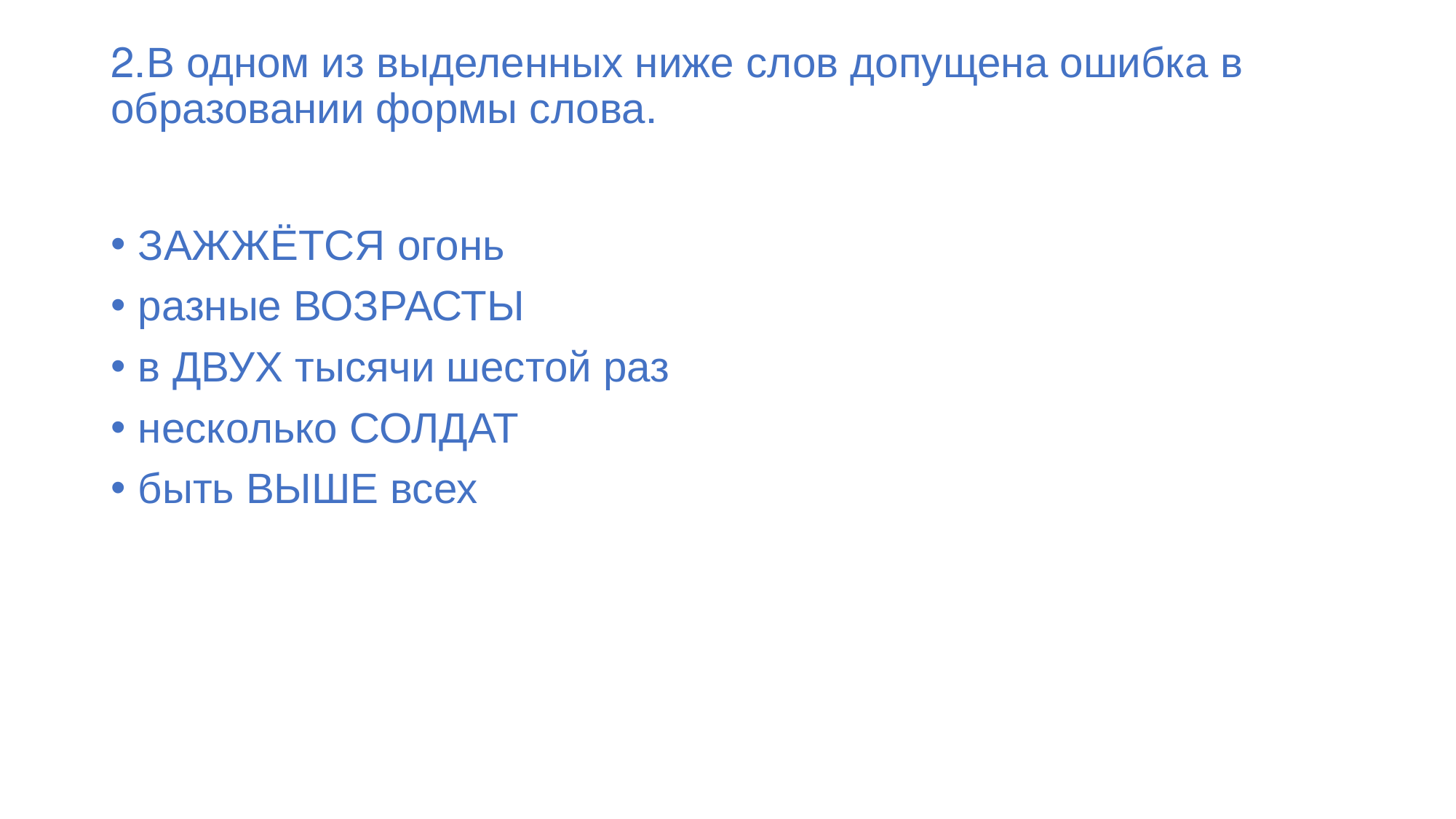

# 2.В одном из выделенных ниже слов допущена ошибка в образовании формы слова.

ЗАЖЖЁТСЯ огонь
разные ВОЗРАСТЫ
в ДВУХ тысячи шестой раз
несколько СОЛДАТ
быть ВЫШЕ всех